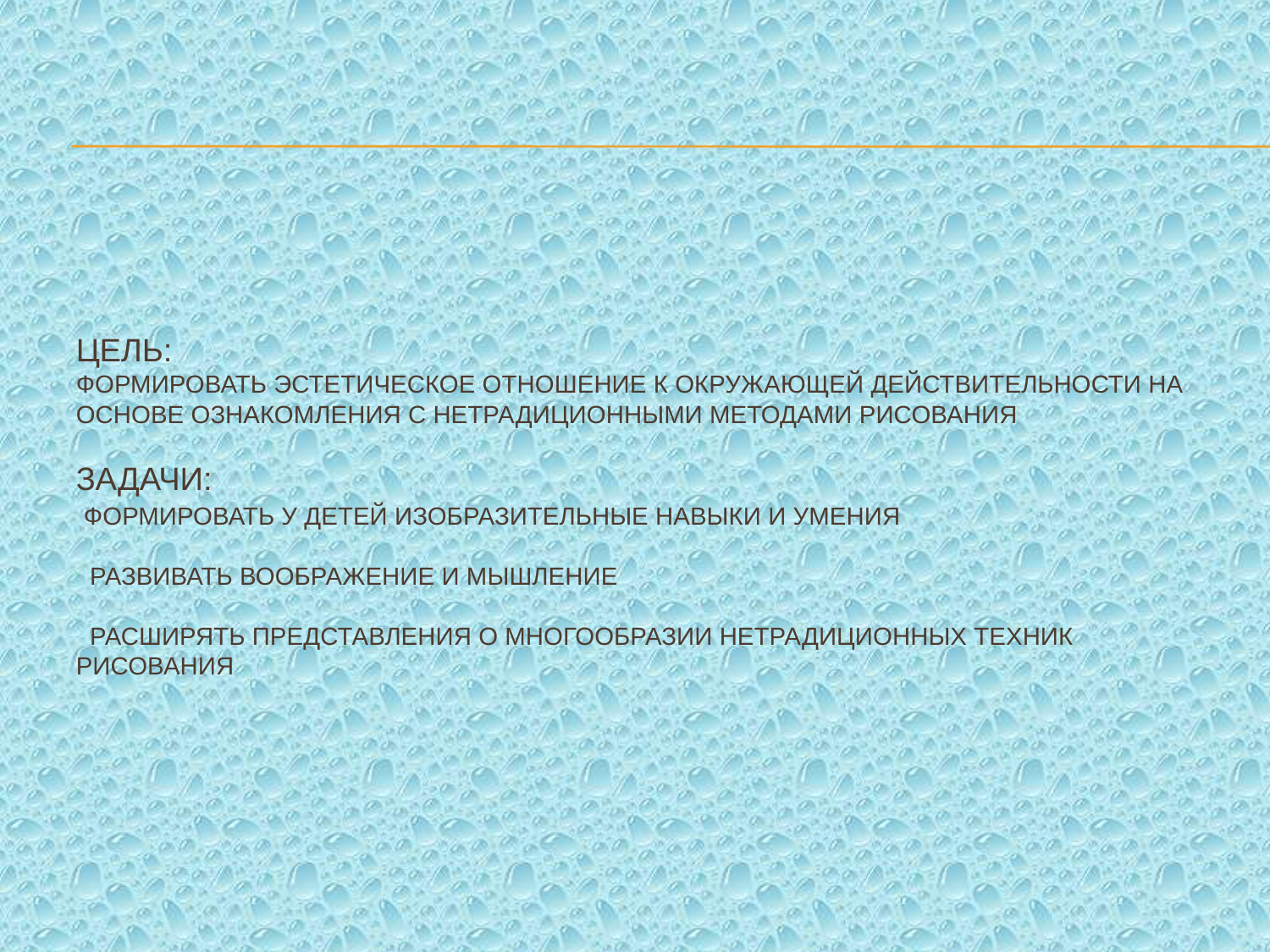

# Цель: Формировать эстетическое отношение к окружающей действительности на основе ознакомления с нетрадиционными методами рисования Задачи: формировать у детей изобразительные навыки и умения развивать воображение и мышление Расширять представления о многообразии нетрадиционных техник рисования